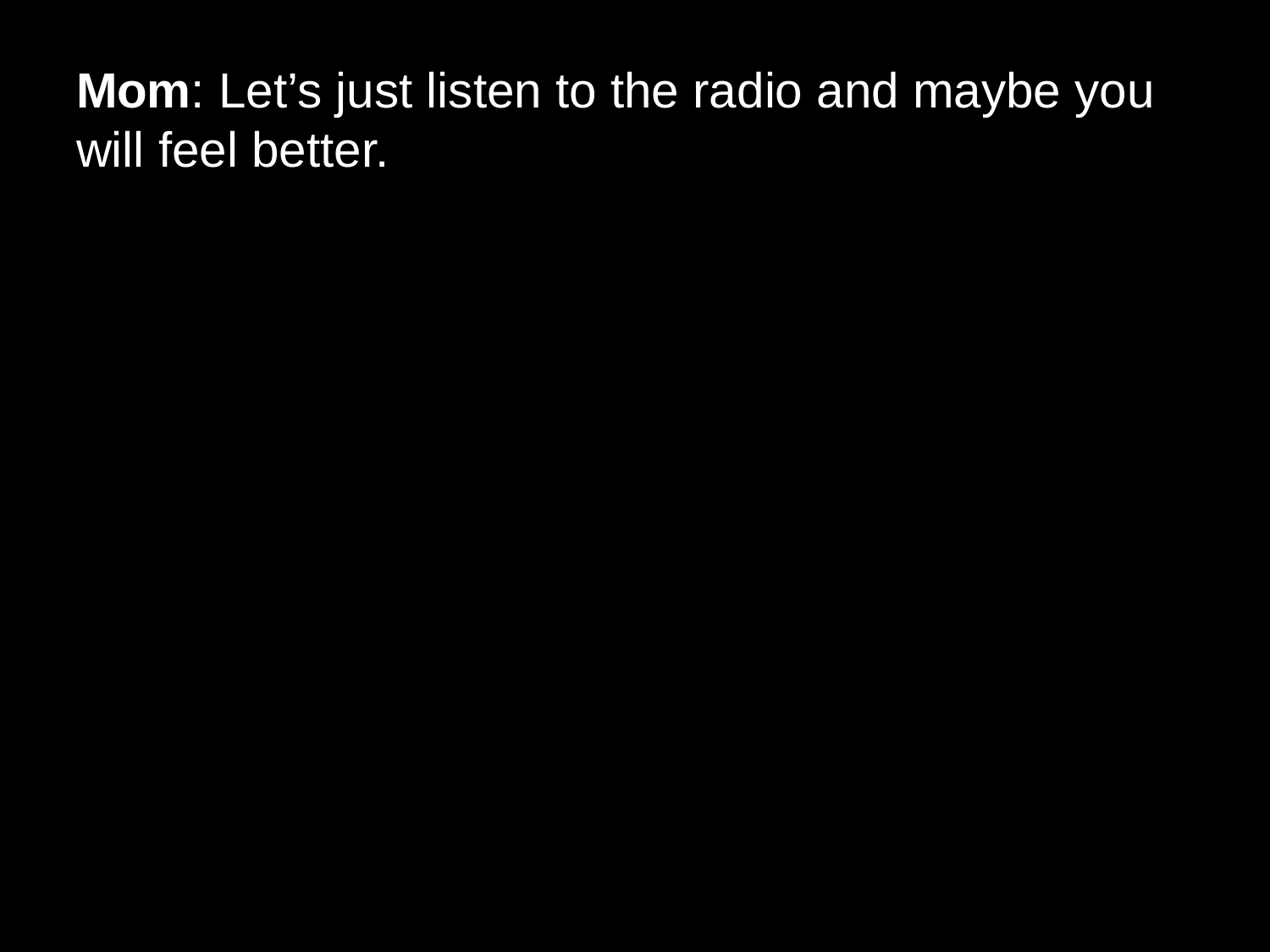

# Mom: Let’s just listen to the radio and maybe you will feel better.